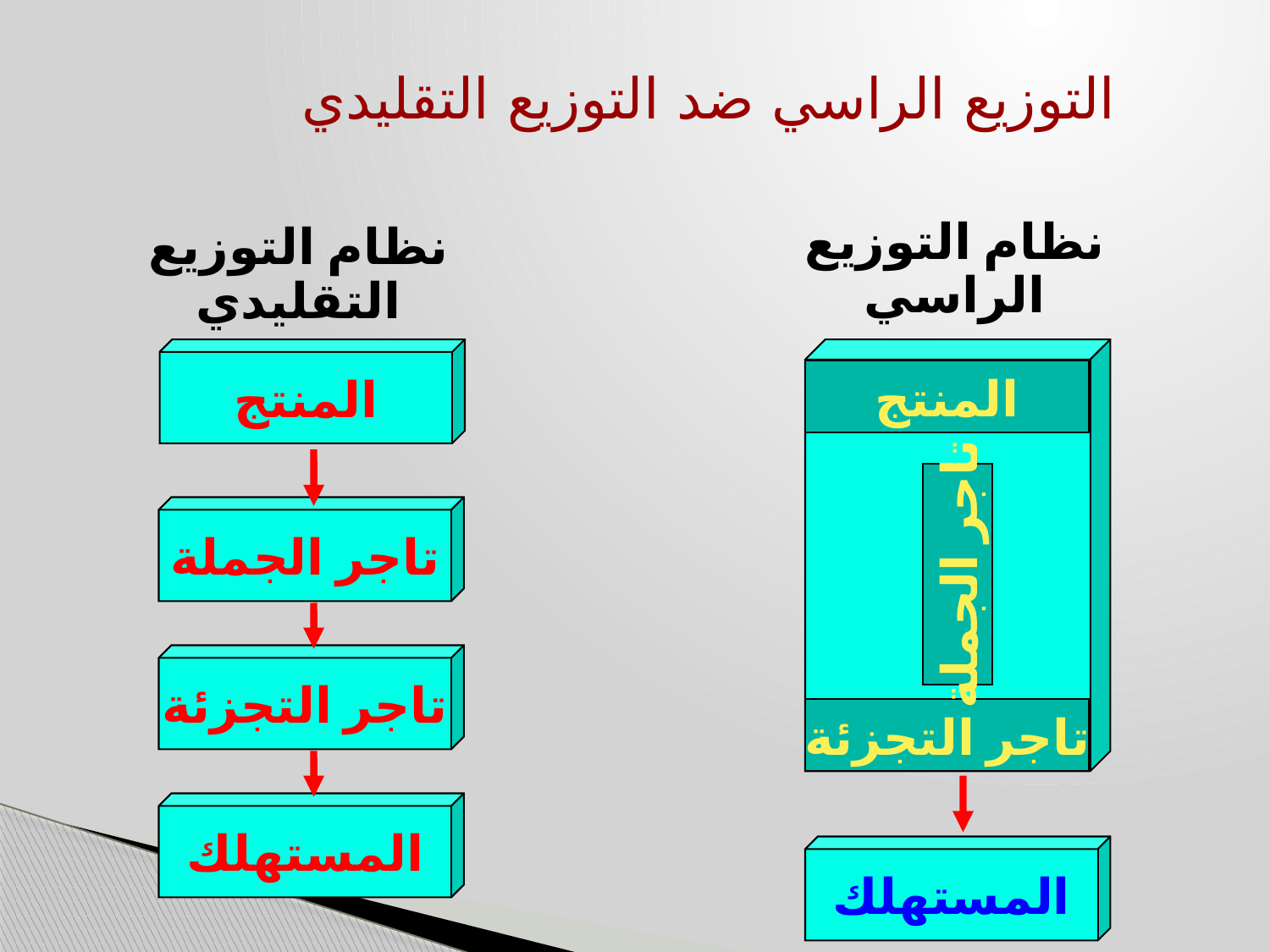

التوزيع الراسي ضد التوزيع التقليدي
نظام التوزيع
الراسي
نظام التوزيع
التقليدي
المنتج

المنتج

تاجر الجملة

تاجر الجملة

تاجر التجزئة

تاجر التجزئة

المستهلك

المستهلك